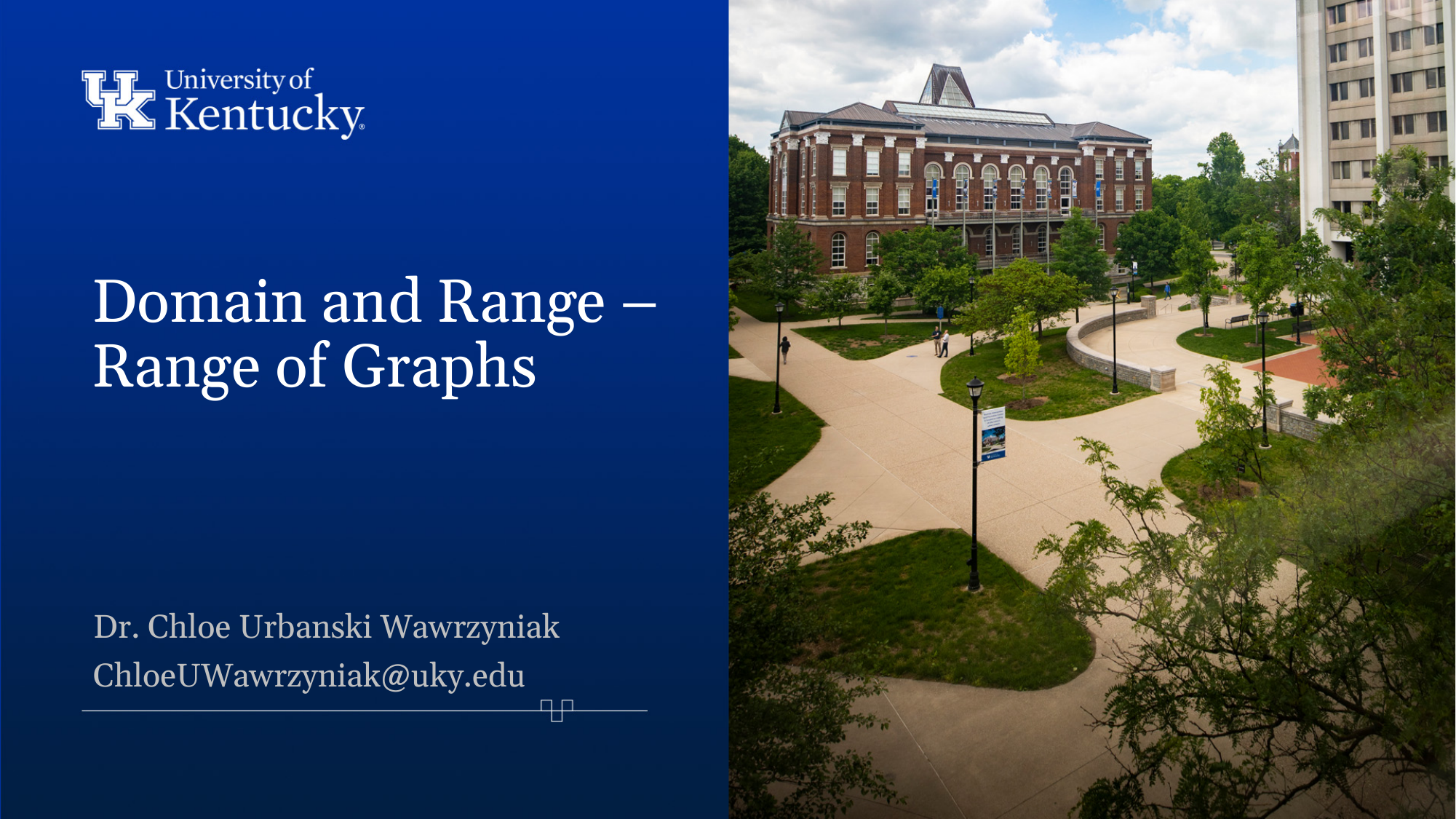

# Domain and Range – Range of Graphs
Dr. Chloe Urbanski Wawrzyniak
ChloeUWawrzyniak@uky.edu